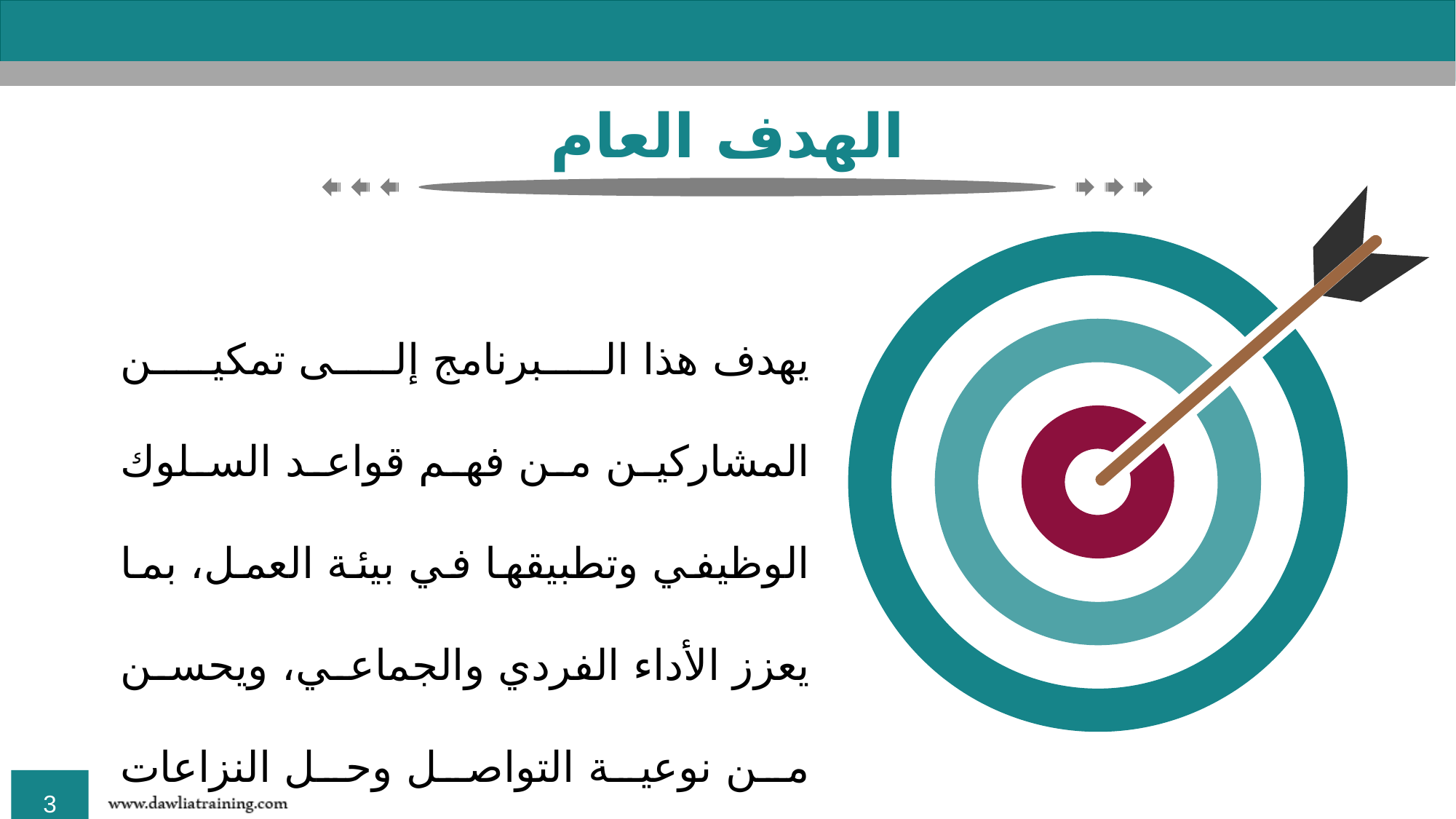

الهدف العام

يهدف هذا البرنامج إلى تمكين المشاركين من فهم قواعد السلوك الوظيفي وتطبيقها في بيئة العمل، بما يعزز الأداء الفردي والجماعي، ويحسن من نوعية التواصل وحل النزاعات بطريقة مهنية وفعّالة.